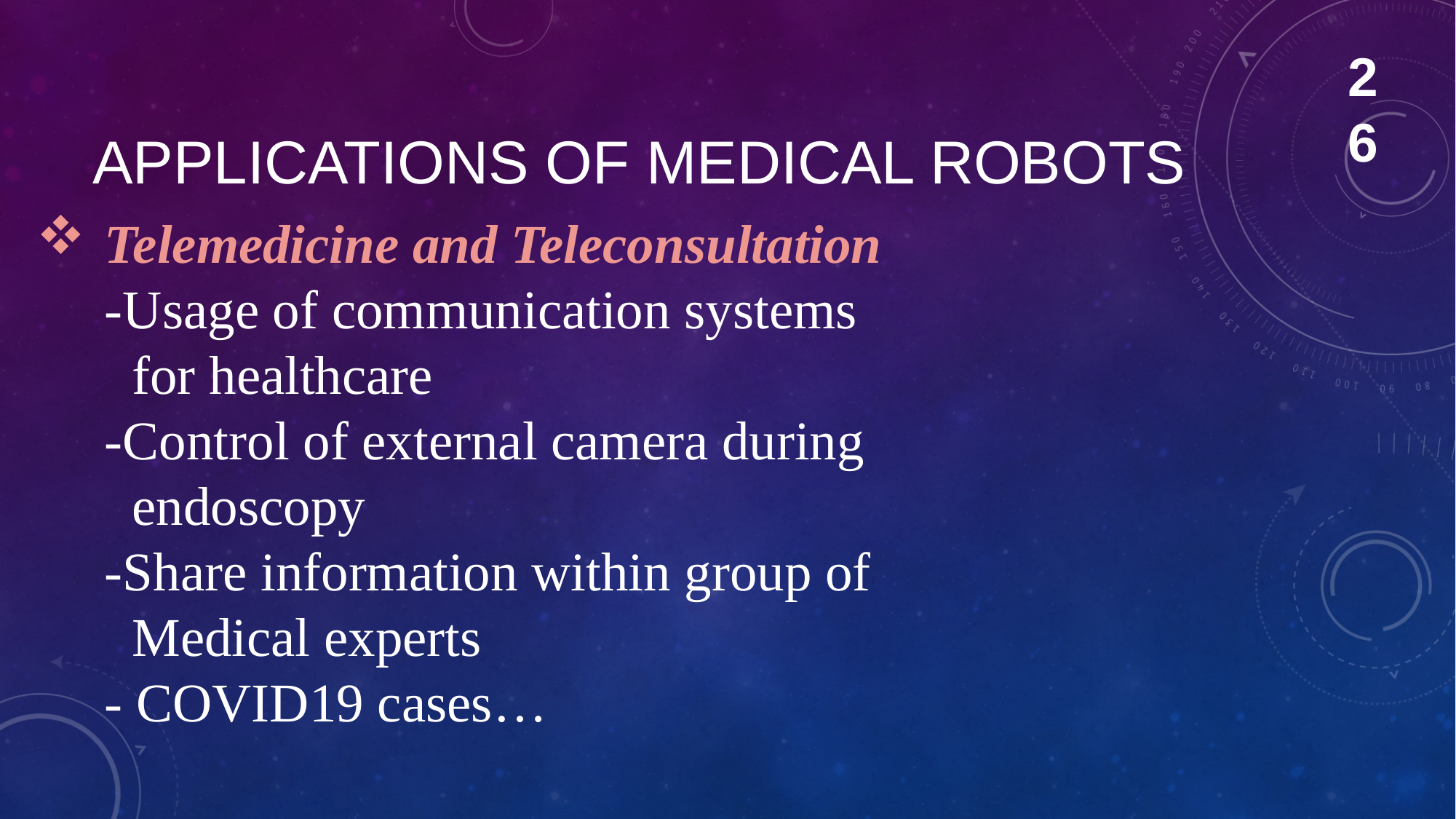

26
# Applications of medical robots
Telemedicine and Teleconsultation
     -Usage of communication systems
       for healthcare
     -Control of external camera during
       endoscopy
     -Share information within group of
       Medical experts
     - COVID19 cases…